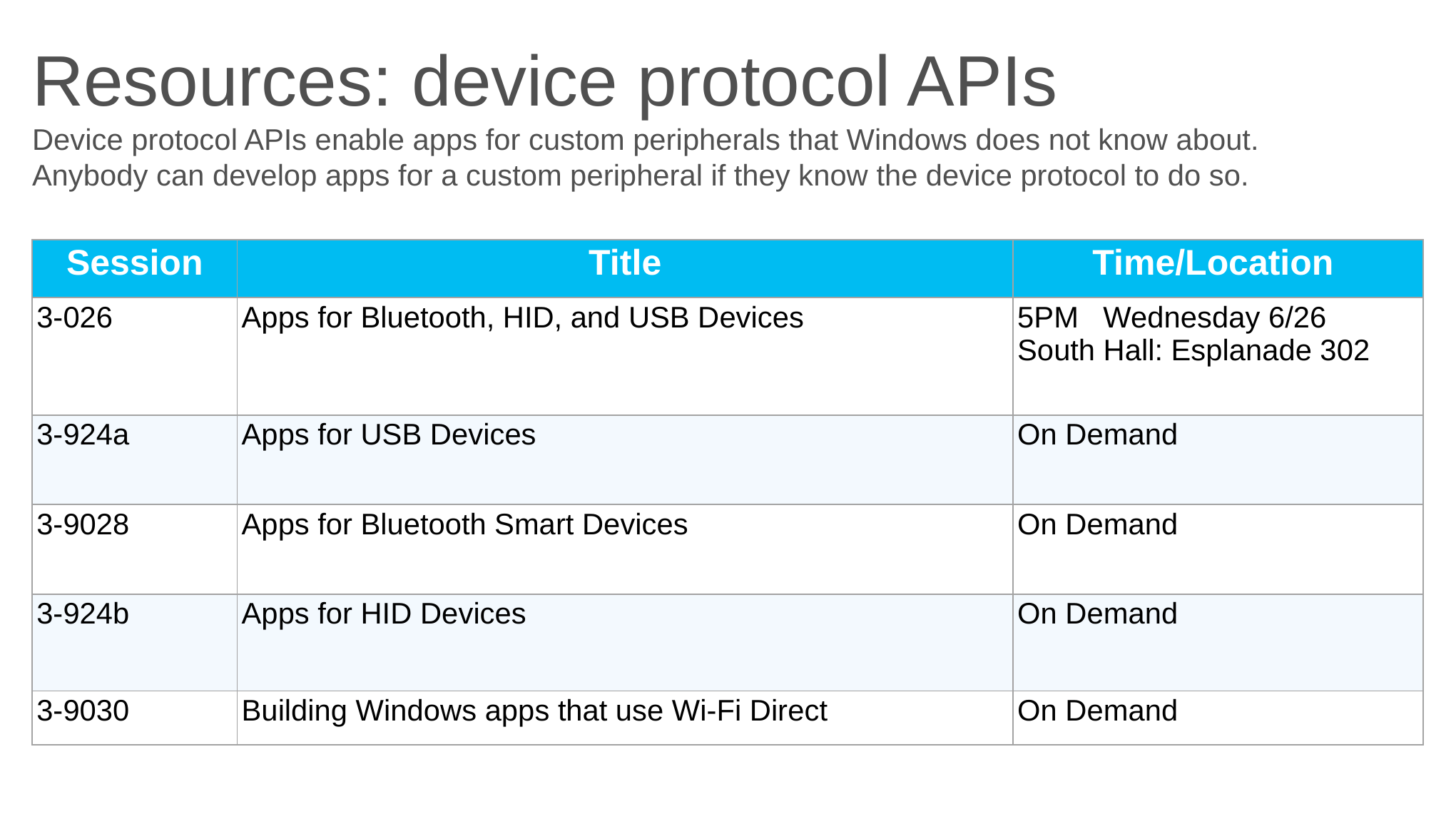

# Resources: device protocol APIs Device protocol APIs enable apps for custom peripherals that Windows does not know about. Anybody can develop apps for a custom peripheral if they know the device protocol to do so.

| Session | Title | Time/Location |
| --- | --- | --- |
| 3-026 | Apps for Bluetooth, HID, and USB Devices | 5PM Wednesday 6/26 South Hall: Esplanade 302 |
| 3-924a | Apps for USB Devices | On Demand |
| 3-9028 | Apps for Bluetooth Smart Devices | On Demand |
| 3-924b | Apps for HID Devices | On Demand |
| 3-9030 | Building Windows apps that use Wi-Fi Direct | On Demand |